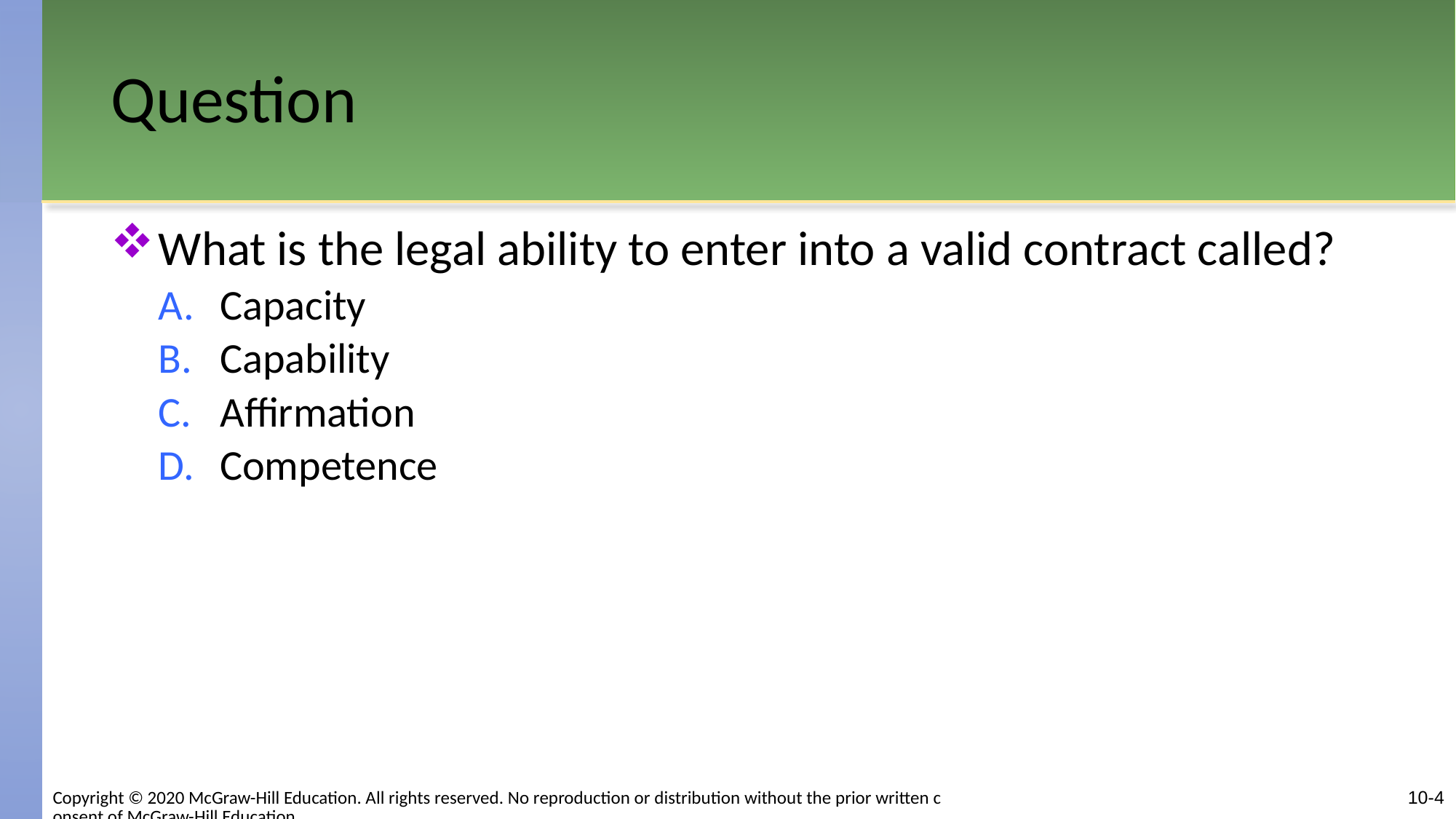

# Question
What is the legal ability to enter into a valid contract called?
Capacity
Capability
Affirmation
Competence
Copyright © 2020 McGraw-Hill Education. All rights reserved. No reproduction or distribution without the prior written consent of McGraw-Hill Education.
10-4